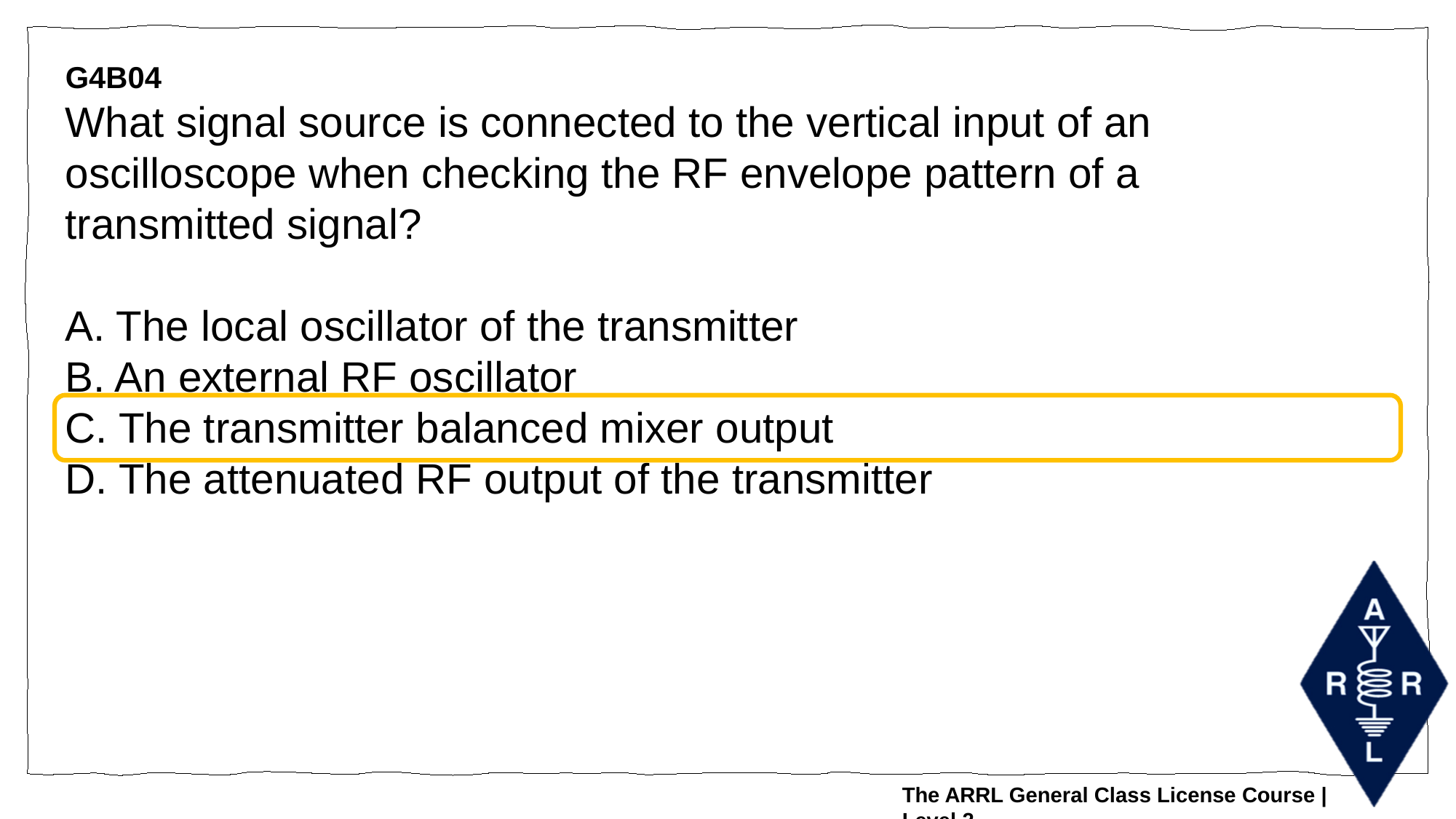

G4B04
What signal source is connected to the vertical input of an oscilloscope when checking the RF envelope pattern of a transmitted signal?

A. The local oscillator of the transmitter
B. An external RF oscillator
C. The transmitter balanced mixer output
D. The attenuated RF output of the transmitter